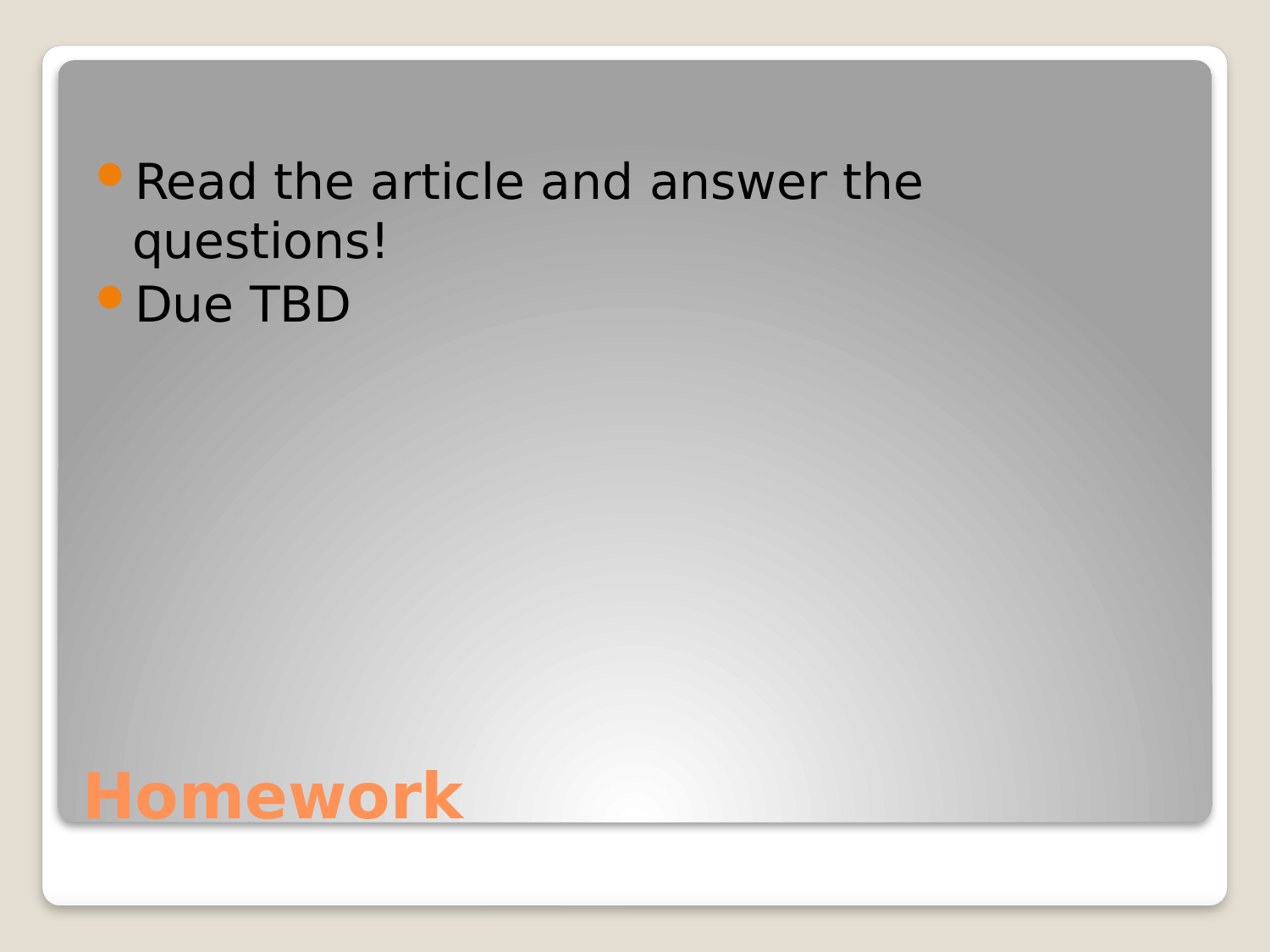

Read the article and answer the questions!
Due TBD
# Homework